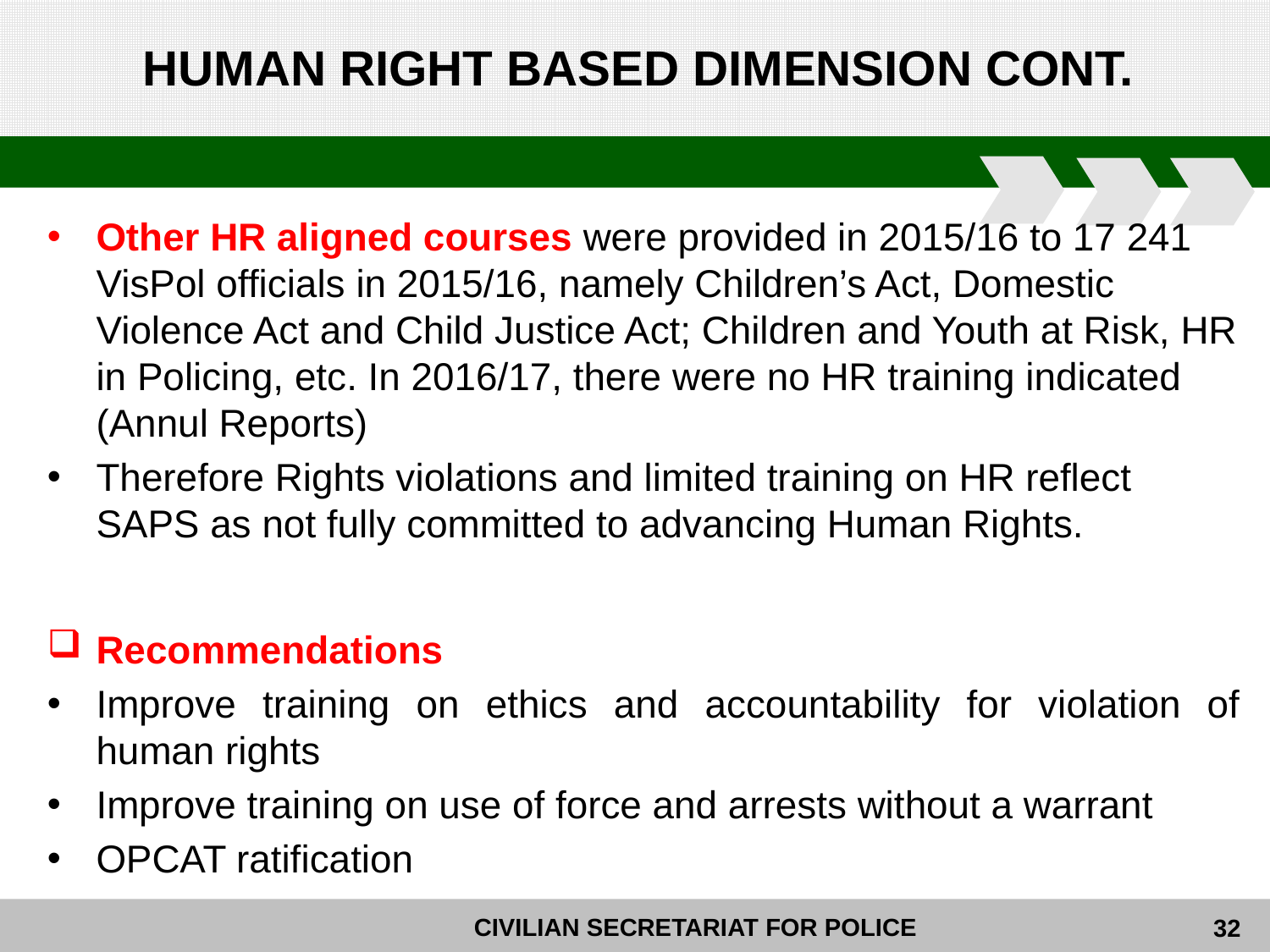

# HUMAN RIGHT BASED DIMENSION CONT.
Other HR aligned courses were provided in 2015/16 to 17 241 VisPol officials in 2015/16, namely Children’s Act, Domestic Violence Act and Child Justice Act; Children and Youth at Risk, HR in Policing, etc. In 2016/17, there were no HR training indicated (Annul Reports)
Therefore Rights violations and limited training on HR reflect SAPS as not fully committed to advancing Human Rights.

Recommendations
Improve training on ethics and accountability for violation of human rights
Improve training on use of force and arrests without a warrant
OPCAT ratification

32